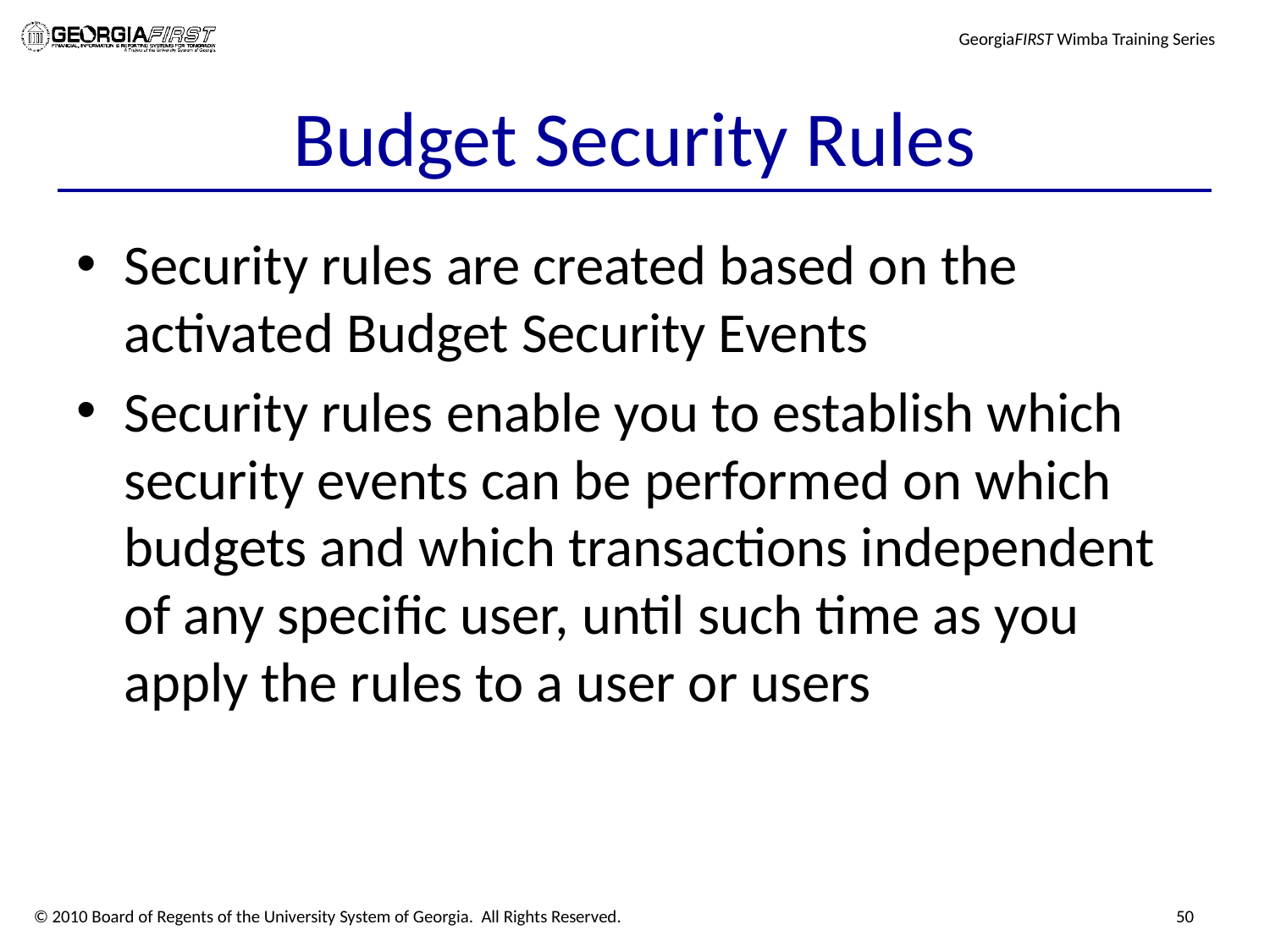

# Budget Security Rules
Security rules are created based on the activated Budget Security Events
Security rules enable you to establish which security events can be performed on which budgets and which transactions independent of any specific user, until such time as you apply the rules to a user or users